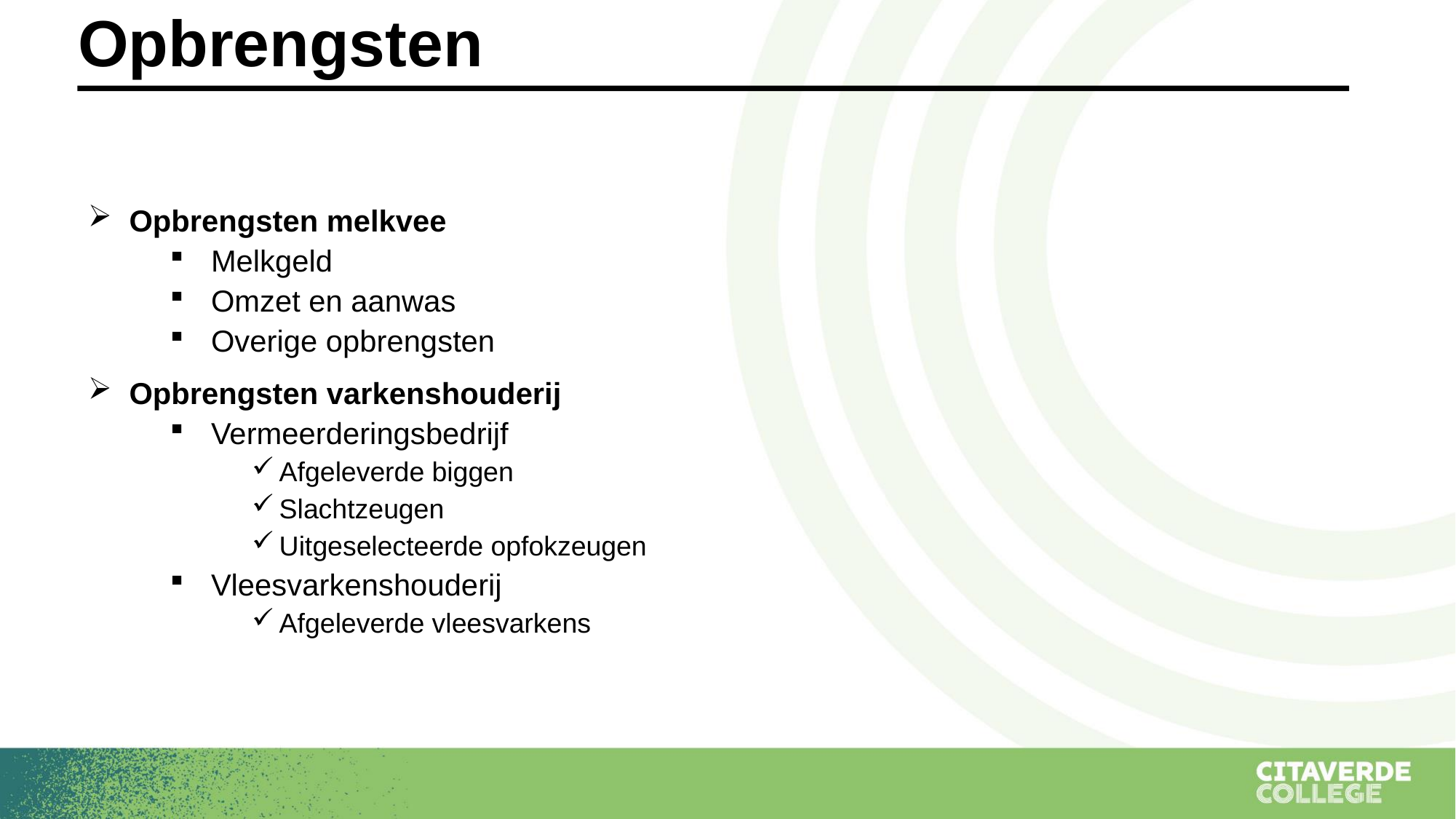

# Opbrengsten
Opbrengsten melkvee
Melkgeld
Omzet en aanwas
Overige opbrengsten
Opbrengsten varkenshouderij
Vermeerderingsbedrijf
Afgeleverde biggen
Slachtzeugen
Uitgeselecteerde opfokzeugen
Vleesvarkenshouderij
Afgeleverde vleesvarkens